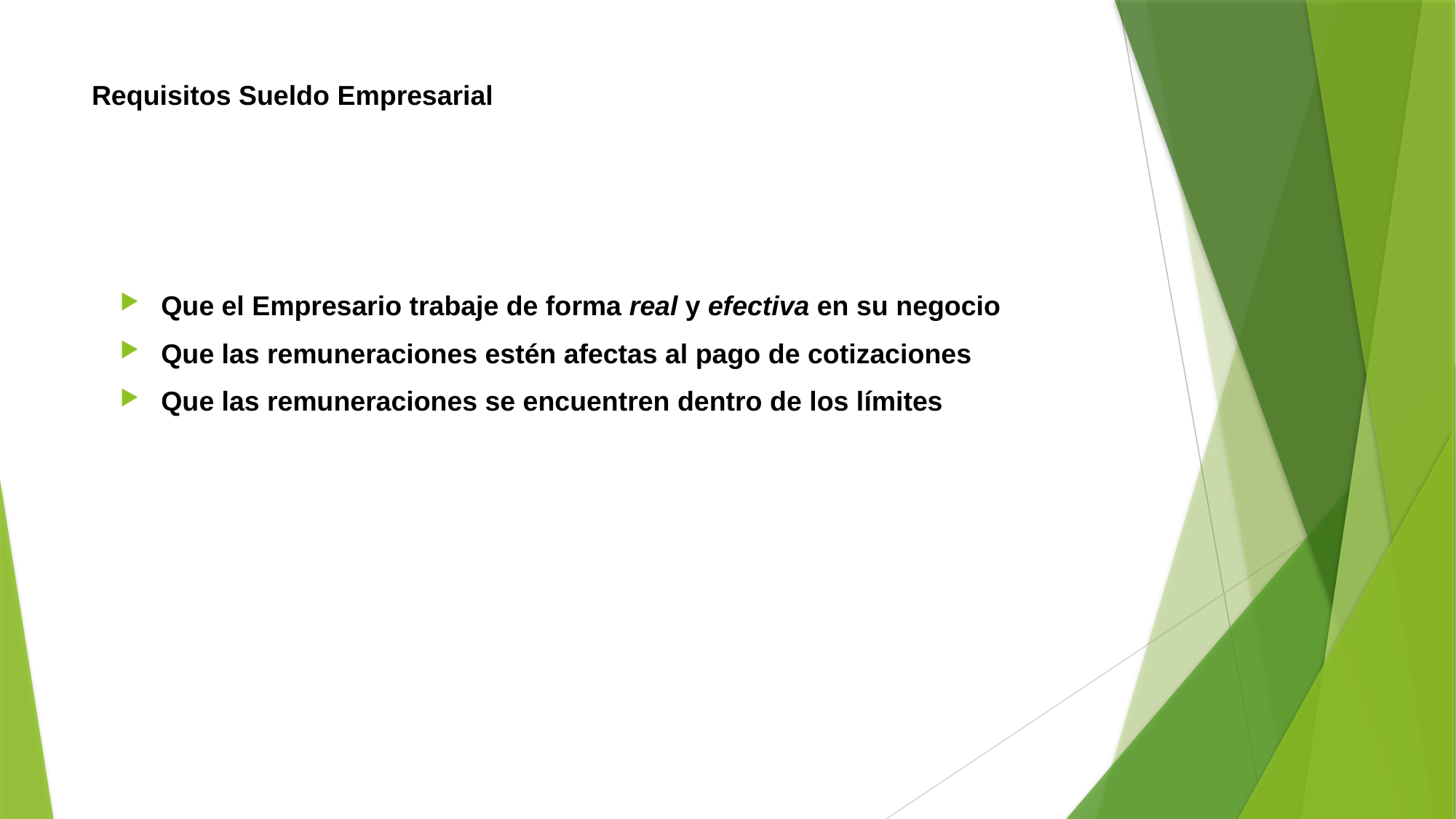

# Requisitos Sueldo Empresarial
Que el Empresario trabaje de forma real y efectiva en su negocio
Que las remuneraciones estén afectas al pago de cotizaciones
Que las remuneraciones se encuentren dentro de los límites